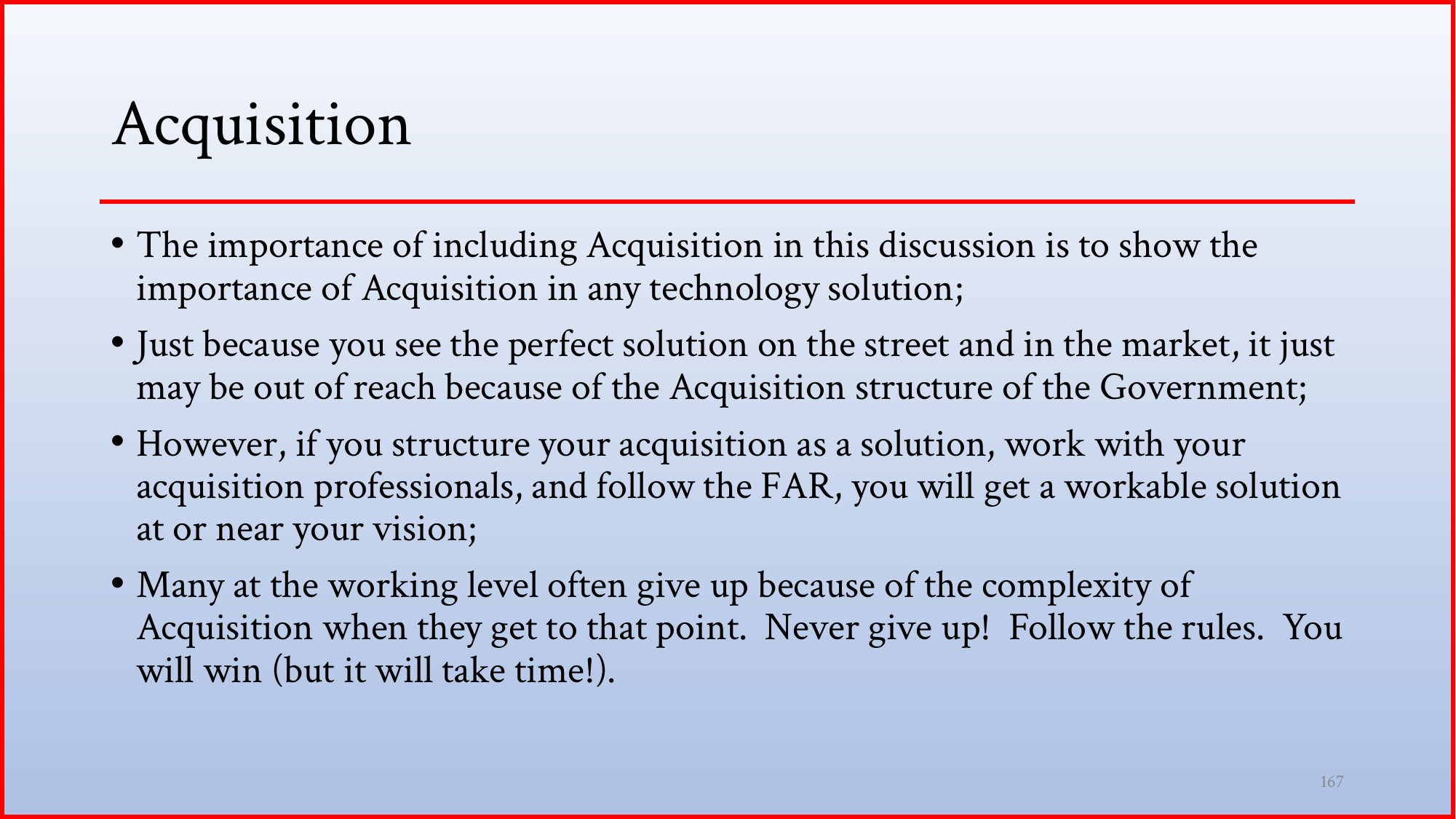

# Acquisition
The importance of including Acquisition in this discussion is to show the importance of Acquisition in any technology solution;
Just because you see the perfect solution on the street and in the market, it just may be out of reach because of the Acquisition structure of the Government;
However, if you structure your acquisition as a solution, work with your acquisition professionals, and follow the FAR, you will get a workable solution at or near your vision;
Many at the working level often give up because of the complexity of Acquisition when they get to that point.  Never give up!  Follow the rules.  You will win (but it will take time!).
167